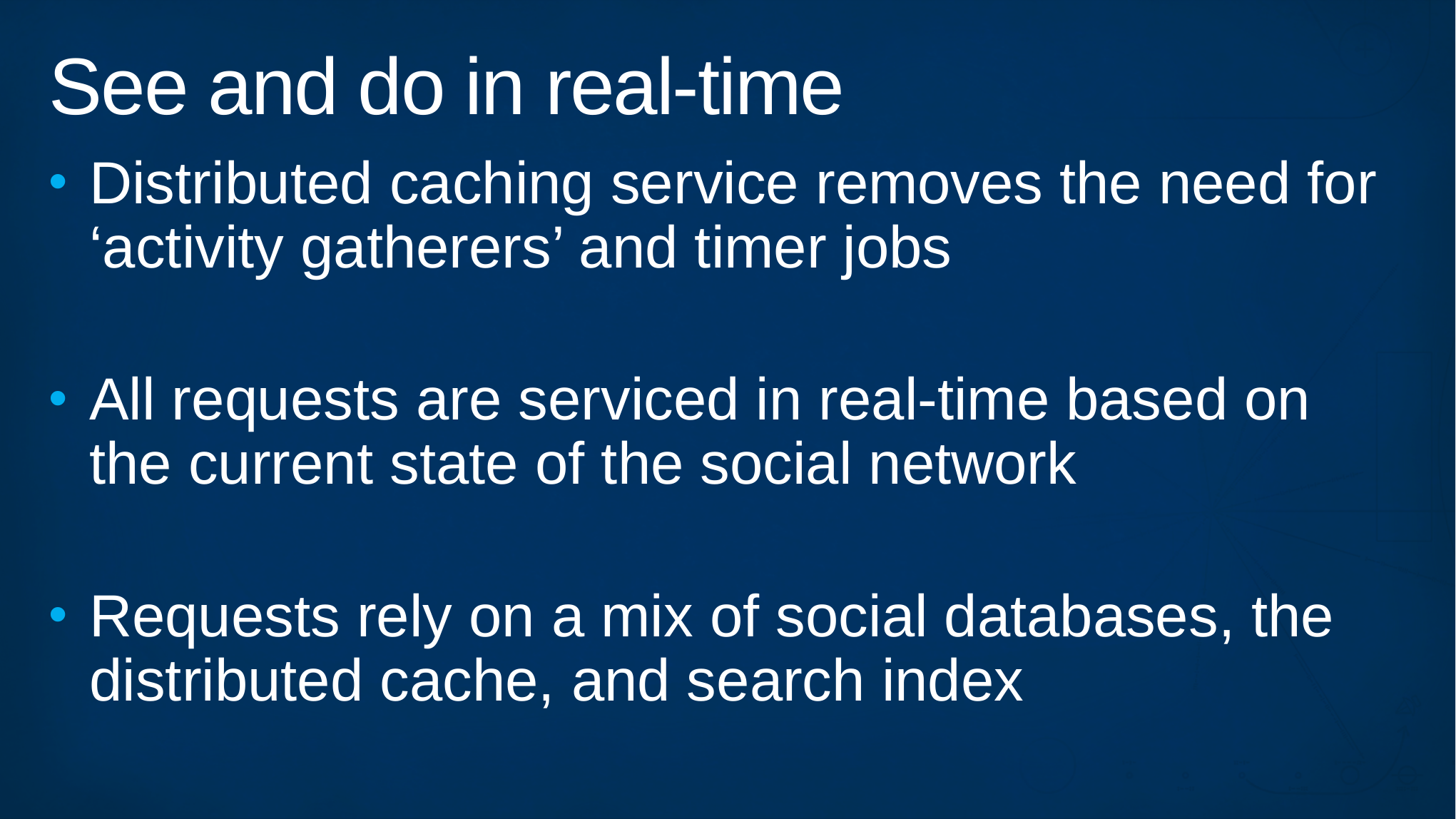

# See and do in real-time
Distributed caching service removes the need for ‘activity gatherers’ and timer jobs

All requests are serviced in real-time based on the current state of the social network

Requests rely on a mix of social databases, the distributed cache, and search index